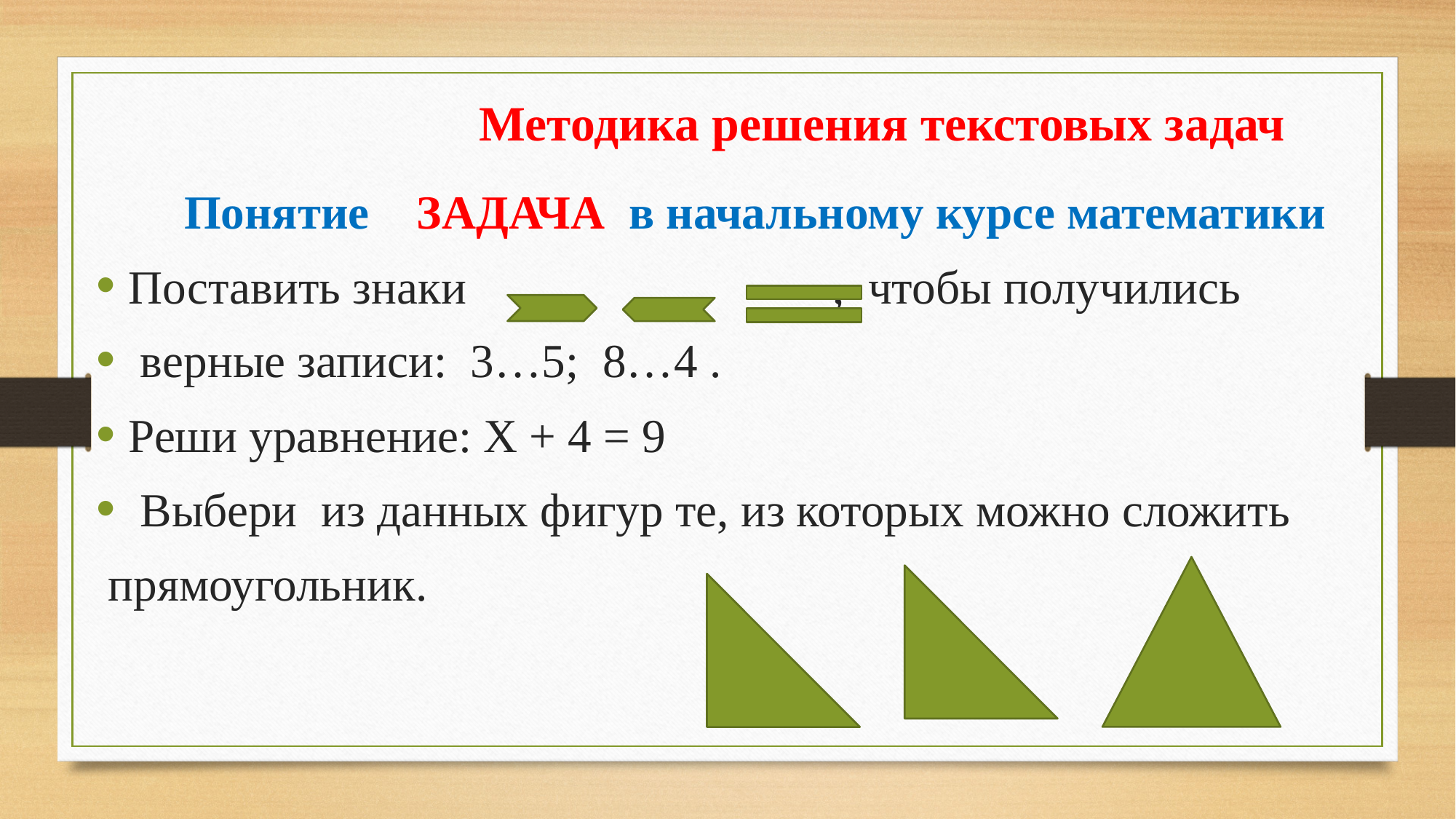

Методика решения текстовых задач
    Понятие    ЗАДАЧА  в начальному курсе математики
Поставить знаки         ,         ,           ,  чтобы получились
 верные записи:  3…5;  8…4 .
Реши уравнение: Х + 4 = 9
 Выбери  из данных фигур те, из которых можно сложить
 прямоугольник.